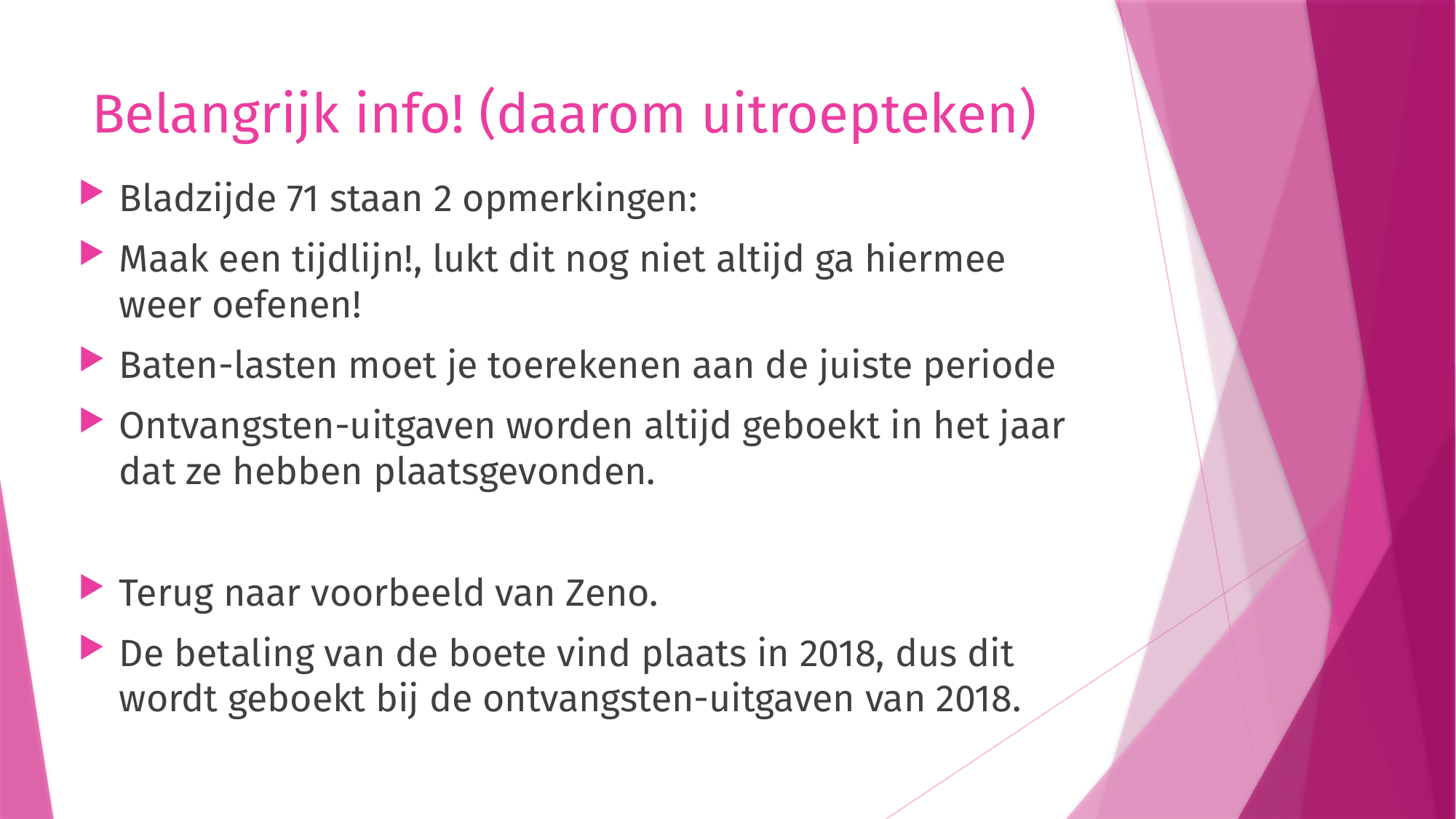

# Belangrijk info! (daarom uitroepteken)
Bladzijde 71 staan 2 opmerkingen:
Maak een tijdlijn!, lukt dit nog niet altijd ga hiermee weer oefenen!
Baten-lasten moet je toerekenen aan de juiste periode
Ontvangsten-uitgaven worden altijd geboekt in het jaar dat ze hebben plaatsgevonden.

Terug naar voorbeeld van Zeno.
De betaling van de boete vind plaats in 2018, dus dit wordt geboekt bij de ontvangsten-uitgaven van 2018.